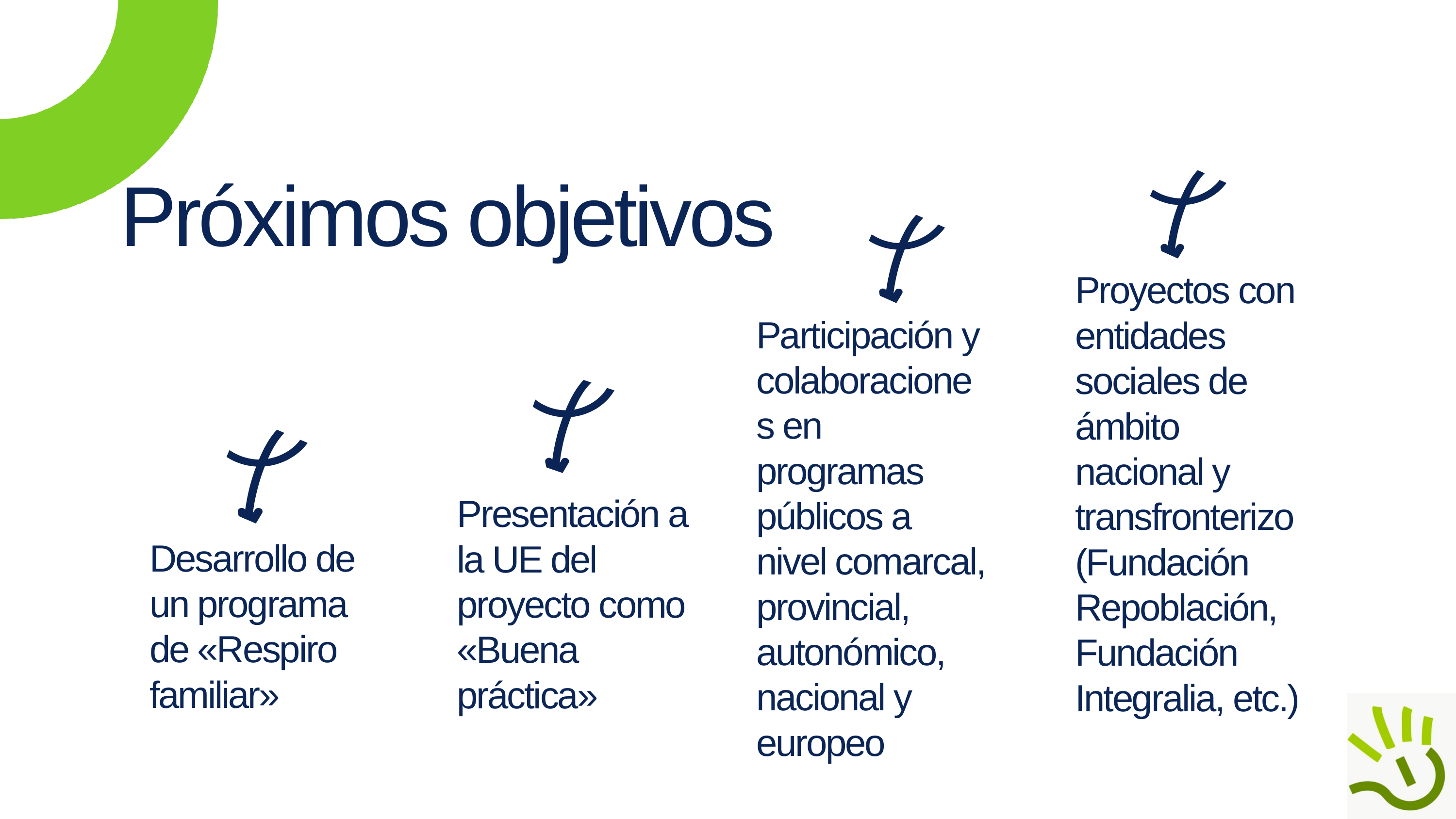

Próximos objetivos

Proyectos con entidades sociales de ámbito nacional y transfronterizo (Fundación Repoblación, Fundación Integralia, etc.)
Participación y colaboraciones en programas públicos a nivel comarcal, provincial, autonómico, nacional y europeo

Presentación a la UE del proyecto como «Buena práctica»
Desarrollo de un programa de «Respiro familiar»